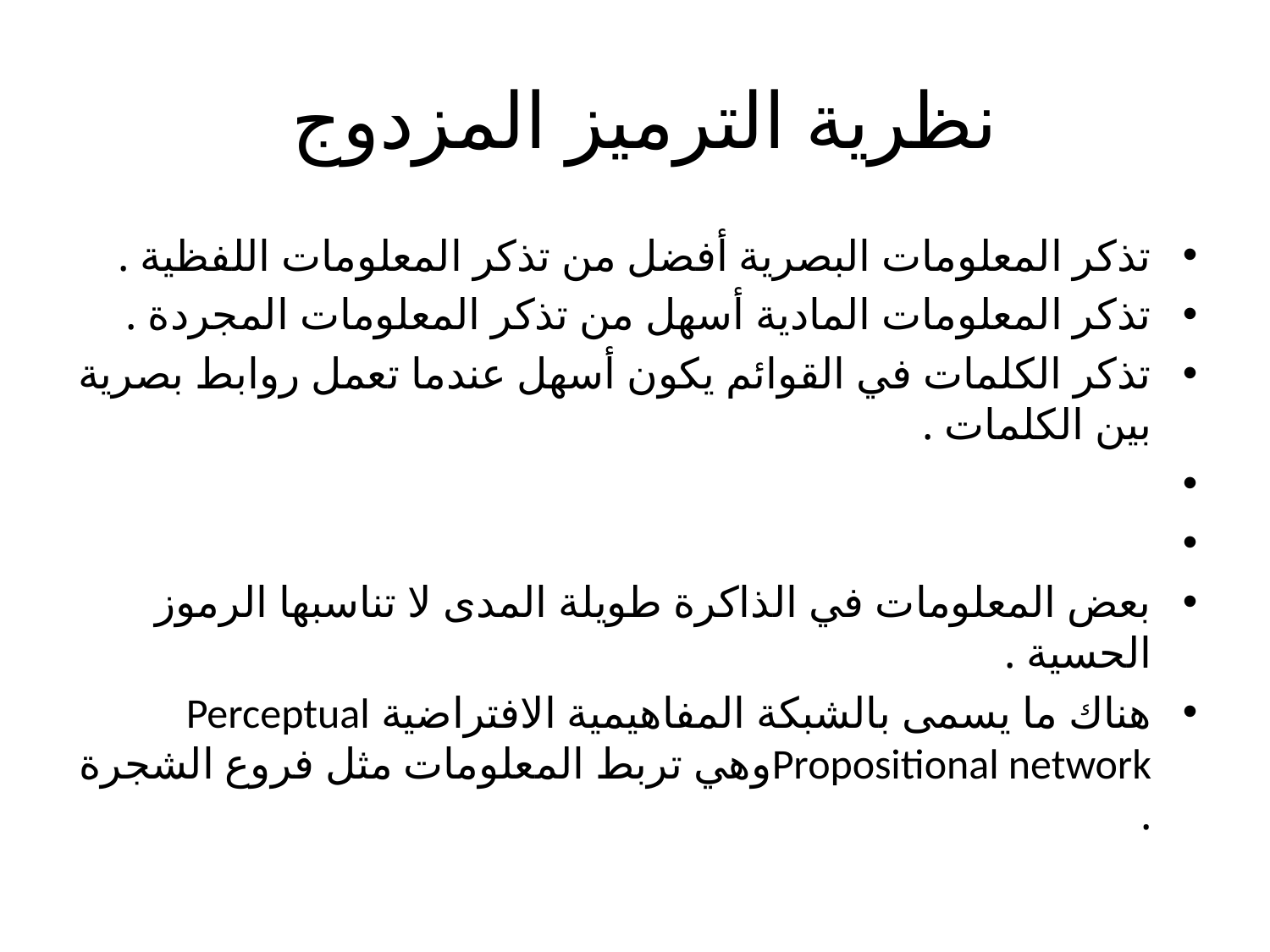

# نظرية الترميز المزدوج
تذكر المعلومات البصرية أفضل من تذكر المعلومات اللفظية .
تذكر المعلومات المادية أسهل من تذكر المعلومات المجردة .
تذكر الكلمات في القوائم يكون أسهل عندما تعمل روابط بصرية بين الكلمات .

بعض المعلومات في الذاكرة طويلة المدى لا تناسبها الرموز الحسية .
هناك ما يسمى بالشبكة المفاهيمية الافتراضية Perceptual Propositional networkوهي تربط المعلومات مثل فروع الشجرة .